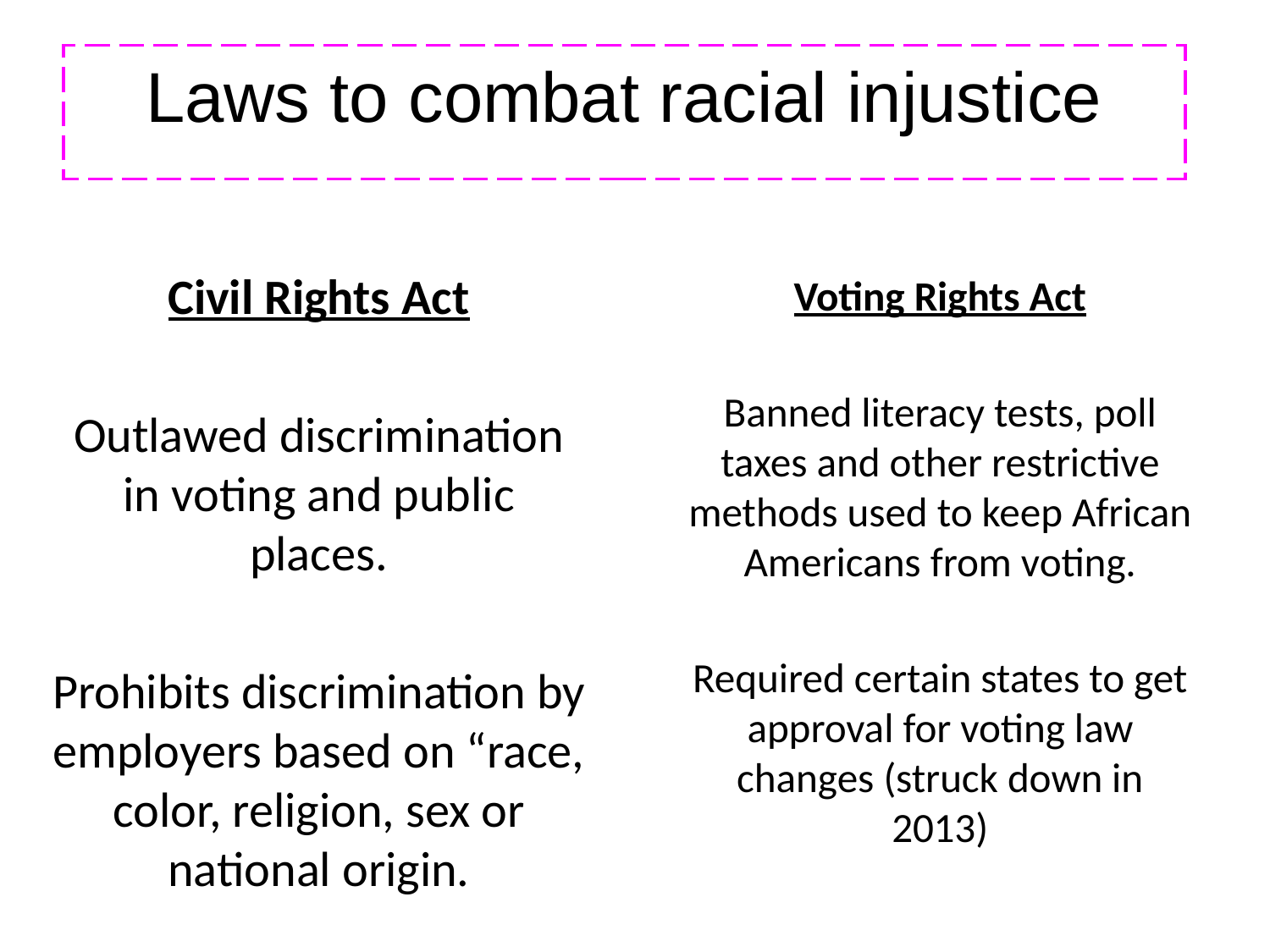

Laws to combat racial injustice
Civil Rights Act

Outlawed discrimination in voting and public places.

Prohibits discrimination by employers based on “race, color, religion, sex or national origin.
Voting Rights Act

Banned literacy tests, poll taxes and other restrictive methods used to keep African Americans from voting.

Required certain states to get approval for voting law changes (struck down in 2013)